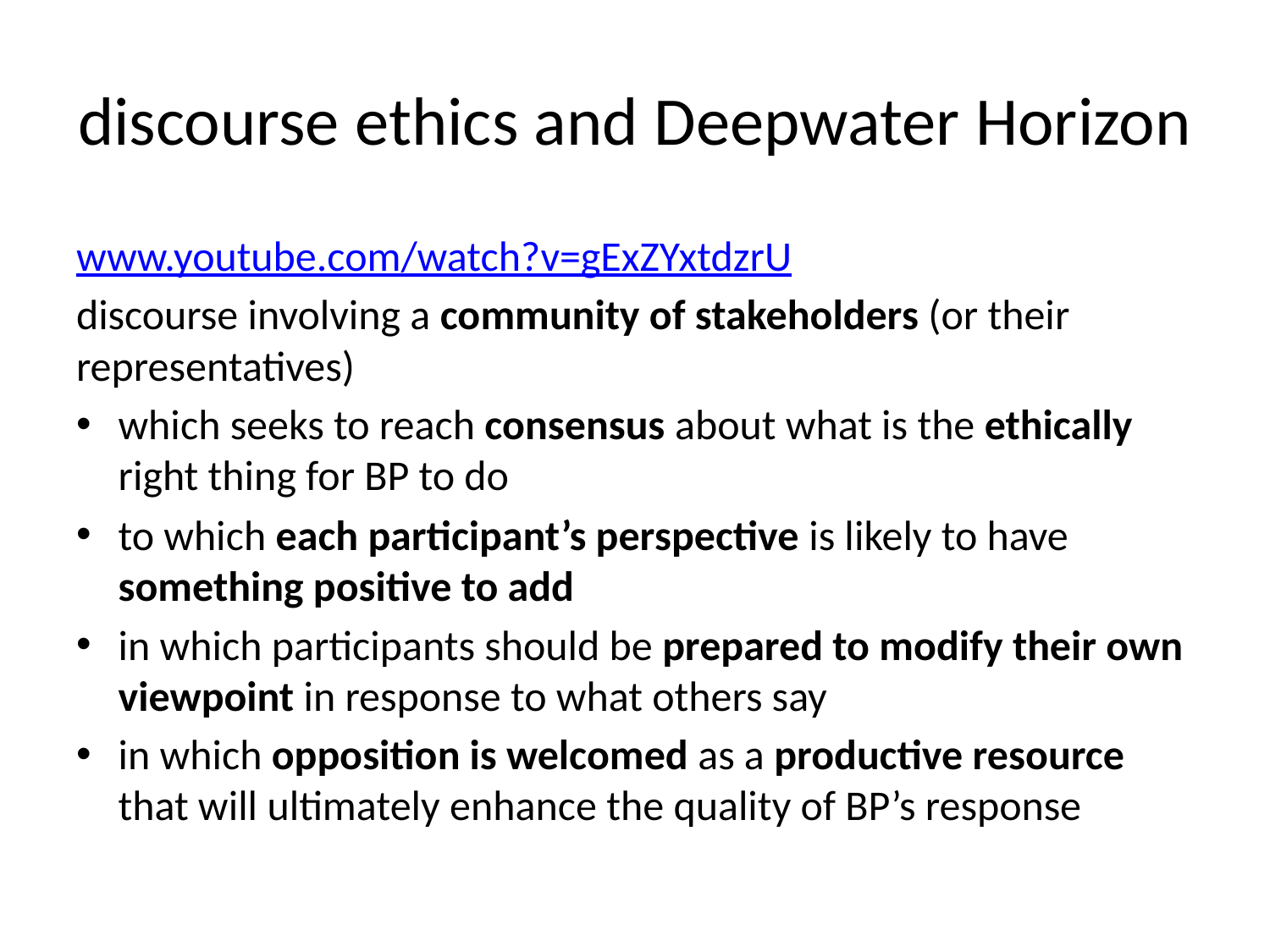

# discourse ethics and Deepwater Horizon
www.youtube.com/watch?v=gExZYxtdzrU
discourse involving a community of stakeholders (or their representatives)
which seeks to reach consensus about what is the ethically right thing for BP to do
to which each participant’s perspective is likely to have something positive to add
in which participants should be prepared to modify their own viewpoint in response to what others say
in which opposition is welcomed as a productive resource that will ultimately enhance the quality of BP’s response